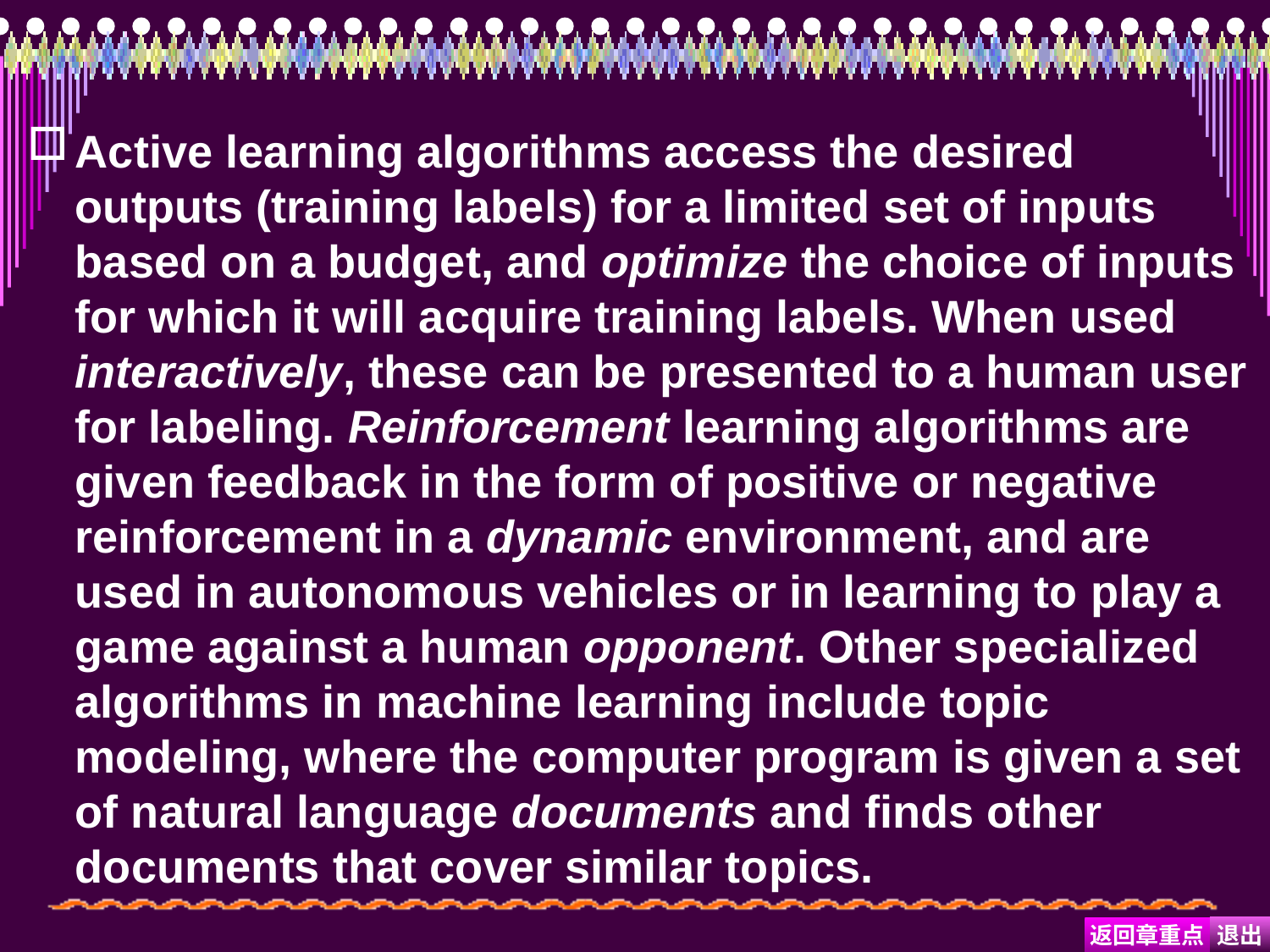

#
Active learning algorithms access the desired outputs (training labels) for a limited set of inputs based on a budget, and optimize the choice of inputs for which it will acquire training labels. When used interactively, these can be presented to a human user for labeling. Reinforcement learning algorithms are given feedback in the form of positive or negative reinforcement in a dynamic environment, and are used in autonomous vehicles or in learning to play a game against a human opponent. Other specialized algorithms in machine learning include topic modeling, where the computer program is given a set of natural language documents and finds other documents that cover similar topics.